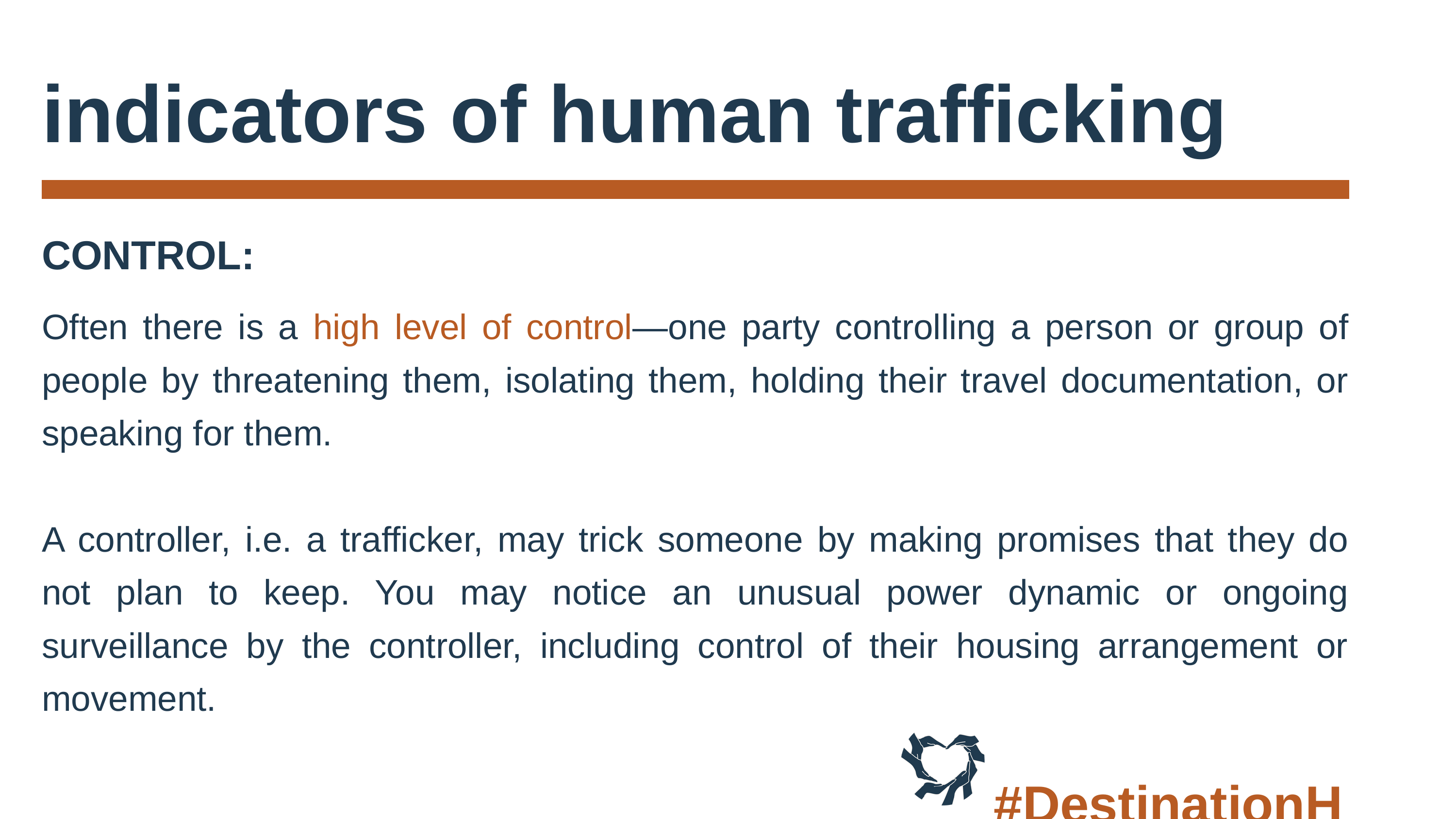

indicators of human trafficking

CONTROL:
Often there is a high level of control—one party controlling a person or group of people by threatening them, isolating them, holding their travel documentation, or speaking for them.

A controller, i.e. a trafficker, may trick someone by making promises that they do not plan to keep. You may notice an unusual power dynamic or ongoing surveillance by the controller, including control of their housing arrangement or movement.

#DestinationHope